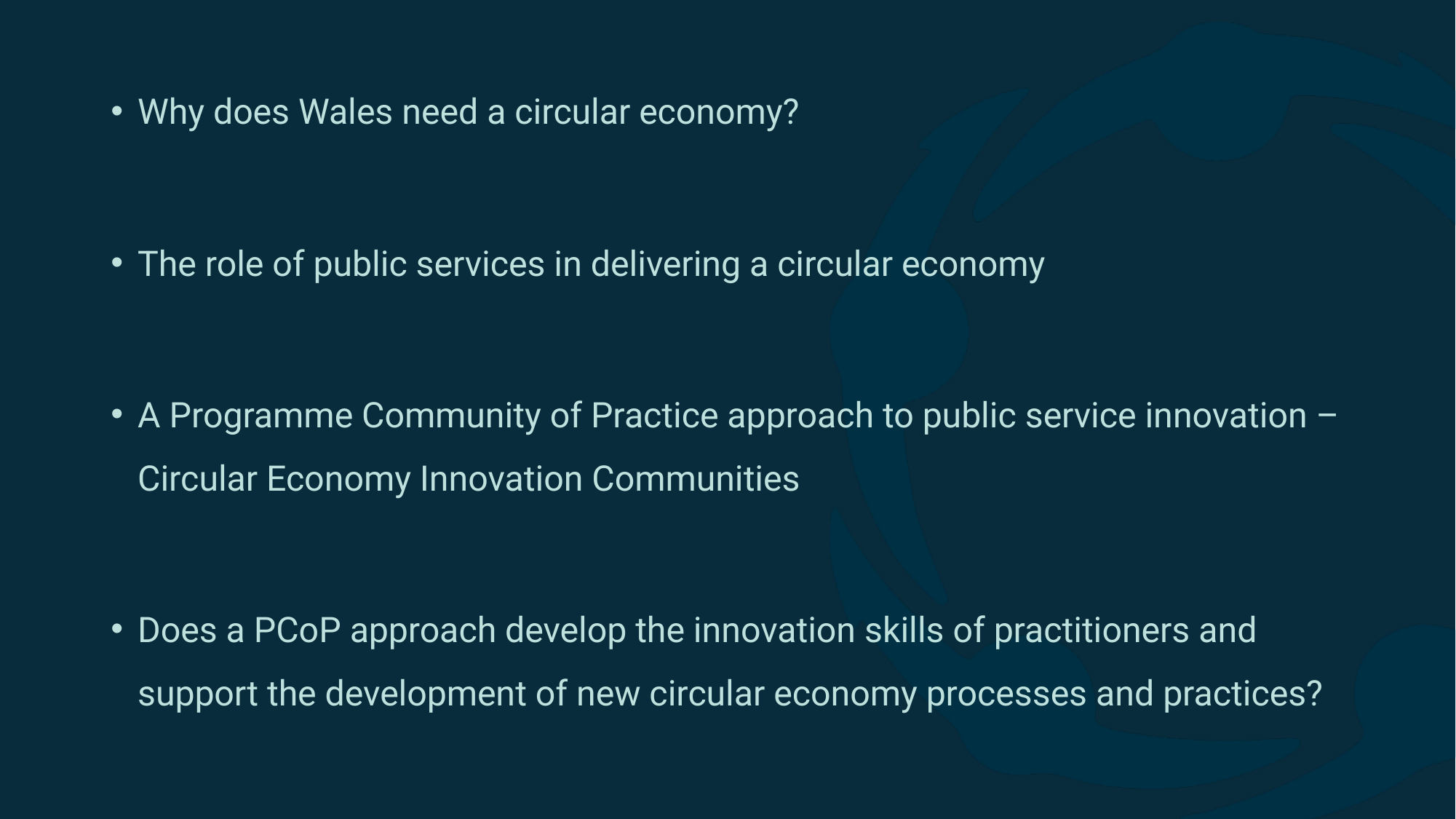

Why does Wales need a circular economy?

The role of public services in delivering a circular economy

A Programme Community of Practice approach to public service innovation – Circular Economy Innovation Communities

Does a PCoP approach develop the innovation skills of practitioners and support the development of new circular economy processes and practices?